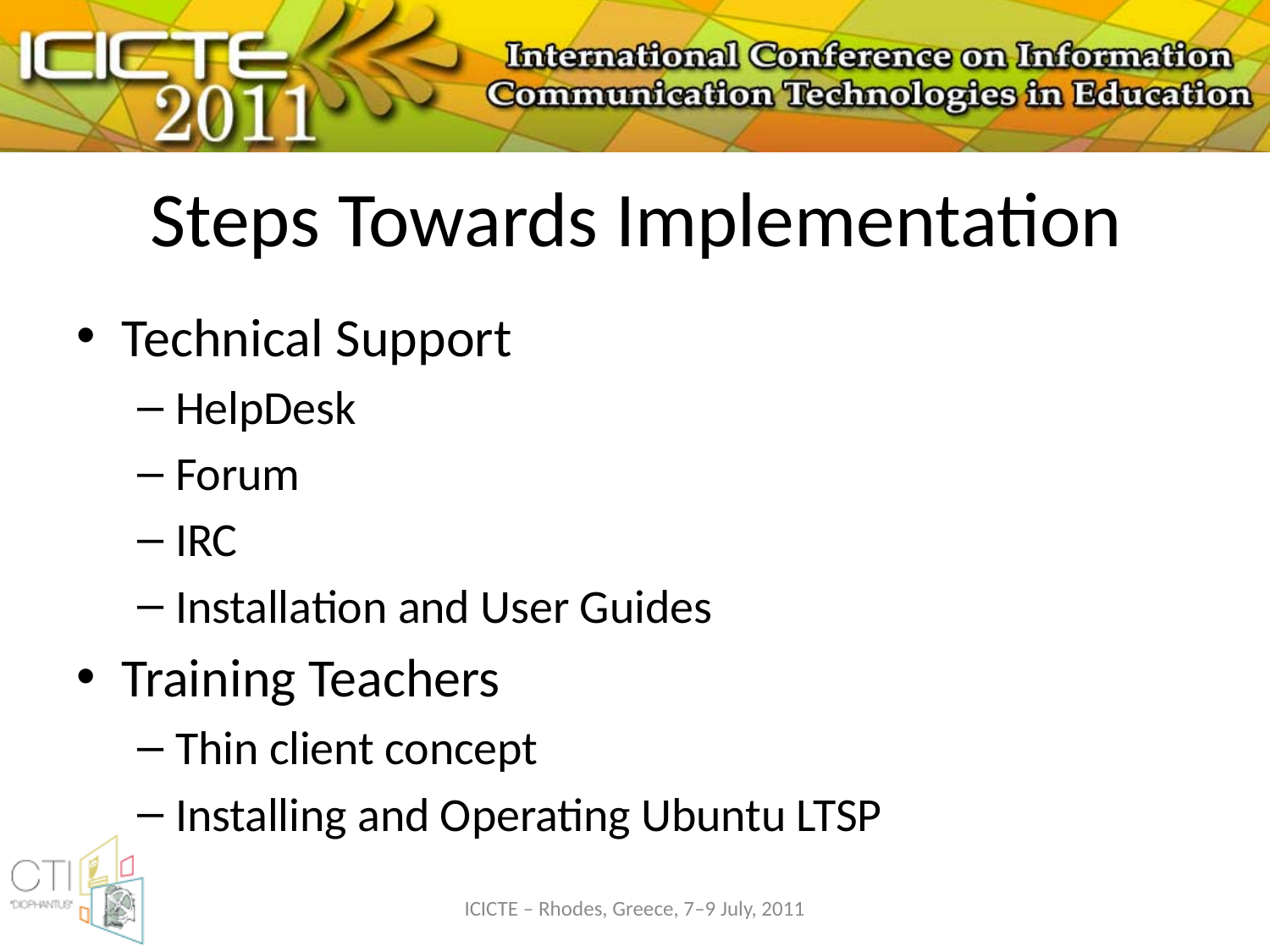

# Steps Towards Implementation
Technical Support
HelpDesk
Forum
IRC
Installation and User Guides
Training Teachers
Thin client concept
Installing and Operating Ubuntu LTSP
ICICTE – Rhodes, Greece, 7–9 July, 2011